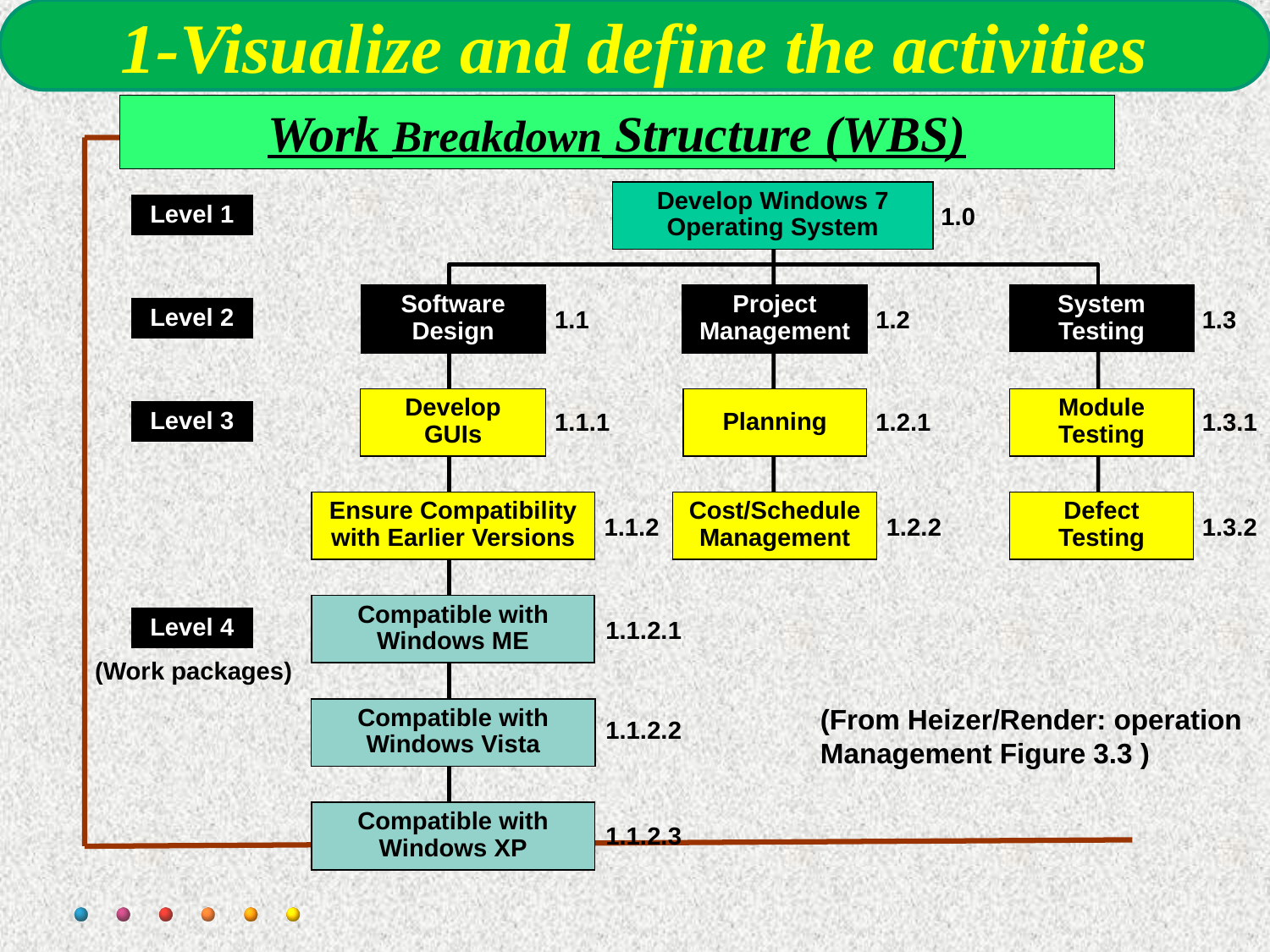

1-Visualize and define the activities
Work Breakdown Structure (WBS)
Develop Windows 7 Operating System
1.0
Level 1

Software Design
Project Management
System Testing
1.3
1.1
1.2
Level 2

Develop GUIs
Planning
Module Testing
1.1.1
1.2.1
1.3.1
Level 3
Ensure Compatibility with Earlier Versions
Cost/Schedule Management
Defect Testing
1.1.2
1.2.2
1.3.2

Compatible with Windows ME
1.1.2.1
Level 4
(Work packages)
Compatible with Windows Vista
1.1.2.2
Compatible with Windows XP
1.1.2.3
(From Heizer/Render: operation Management Figure 3.3 )